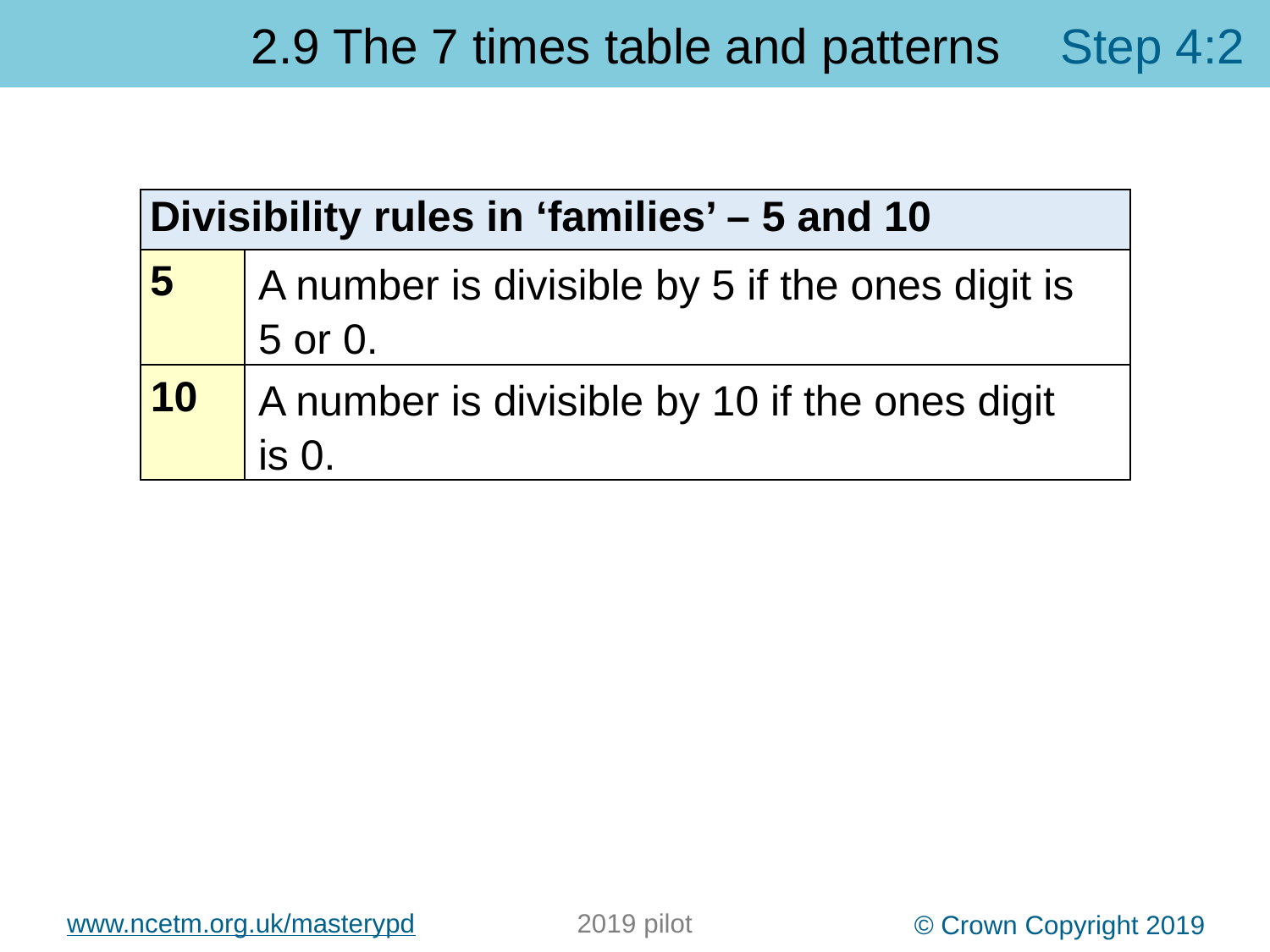

2.9 The 7 times table and patterns	Step 4:2
| Divisibility rules in ‘families’ – 5 and 10 |  |
| --- | --- |
|  |  |
|  |  |
5
A number is divisible by 5 if the ones digit is
5 or 0.
10
A number is divisible by 10 if the ones digit
is 0.